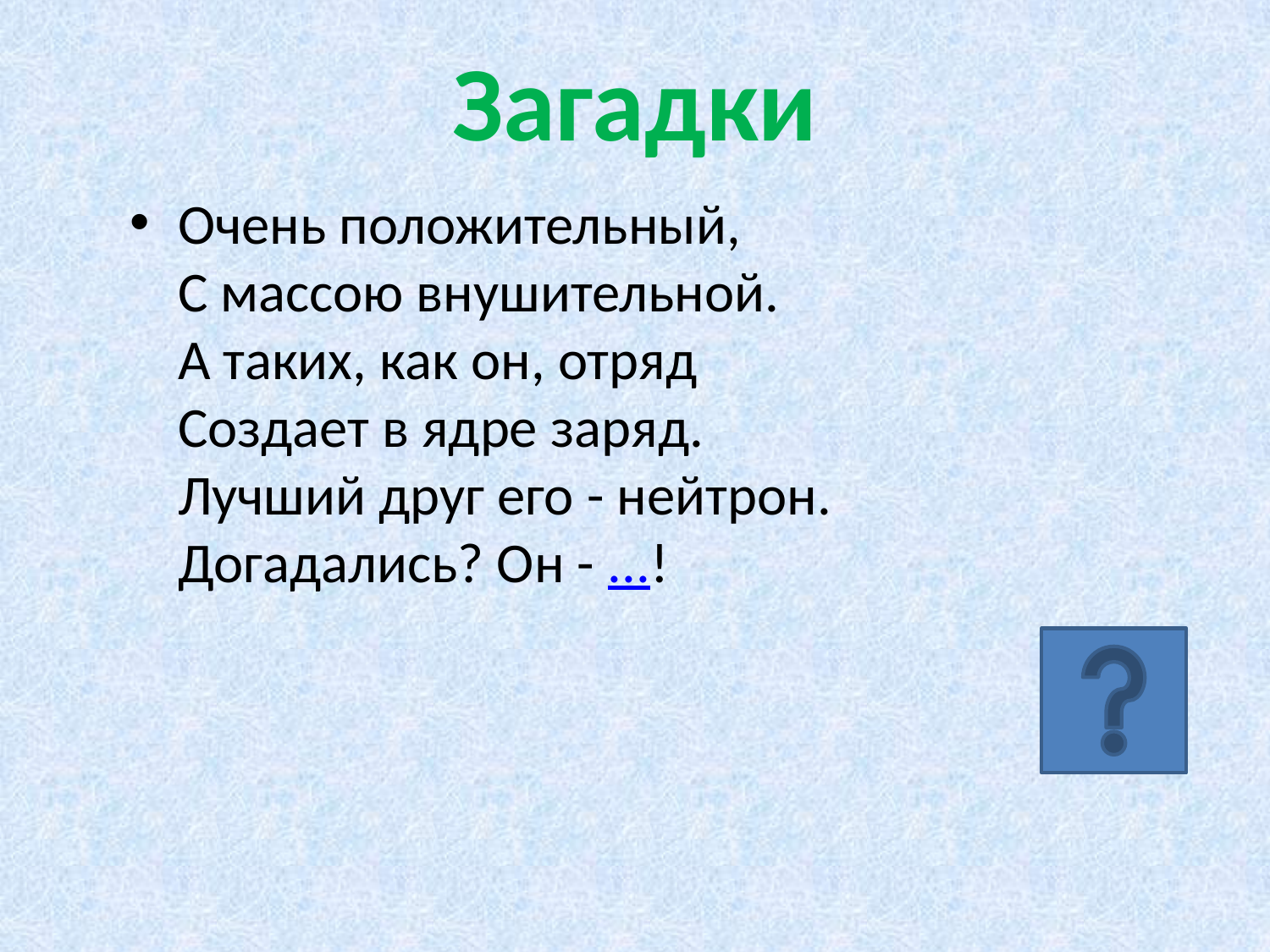

# Загадки
Очень положительный, 
С массою внушительной. 
А таких, как он, отряд
Создает в ядре заряд.
Лучший друг его - нейтрон.
Догадались? Он - ...!